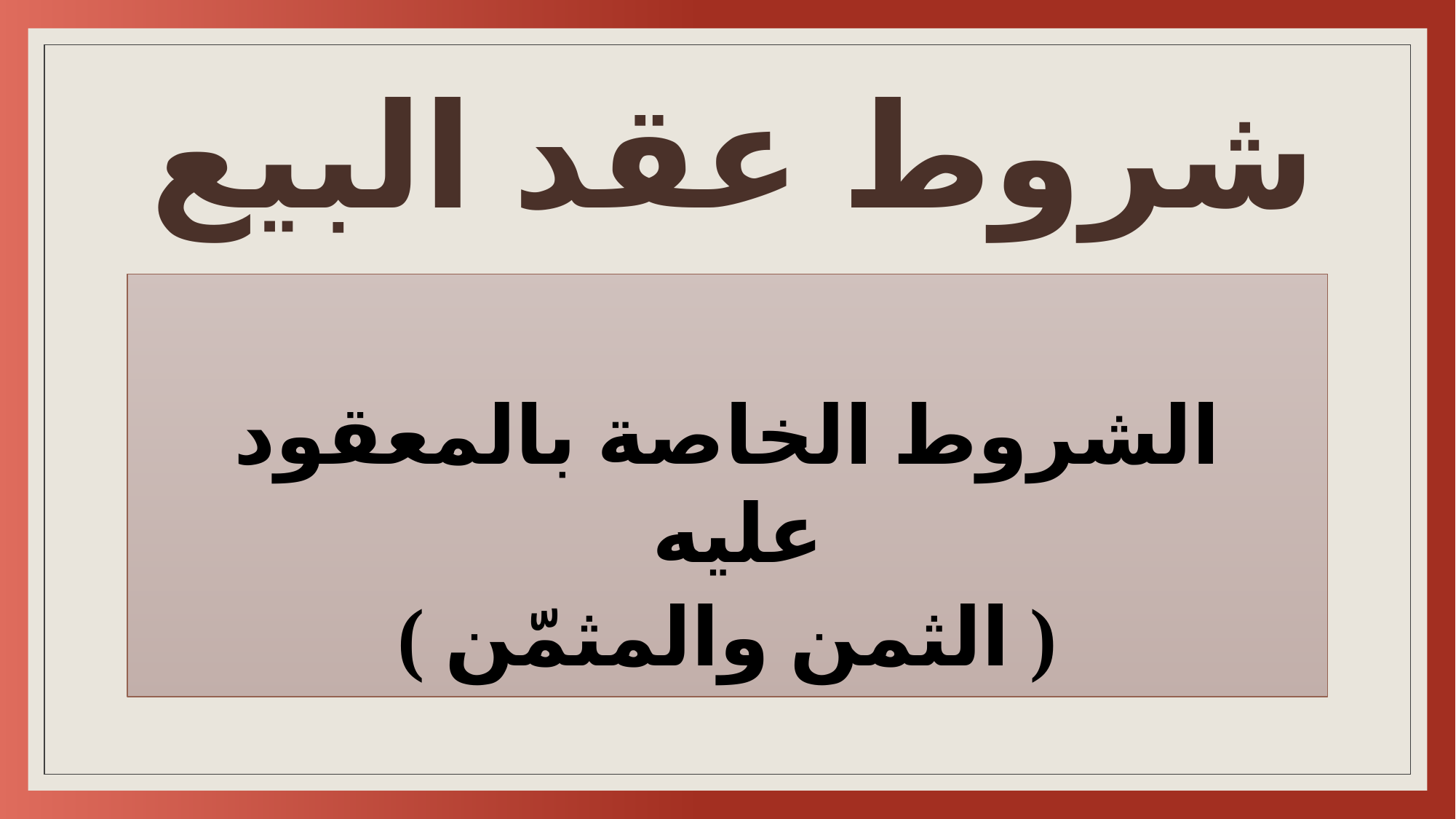

# شروط عقد البيع

الشروط الخاصة بالمعقود عليه
( الثمن والمثمّن )